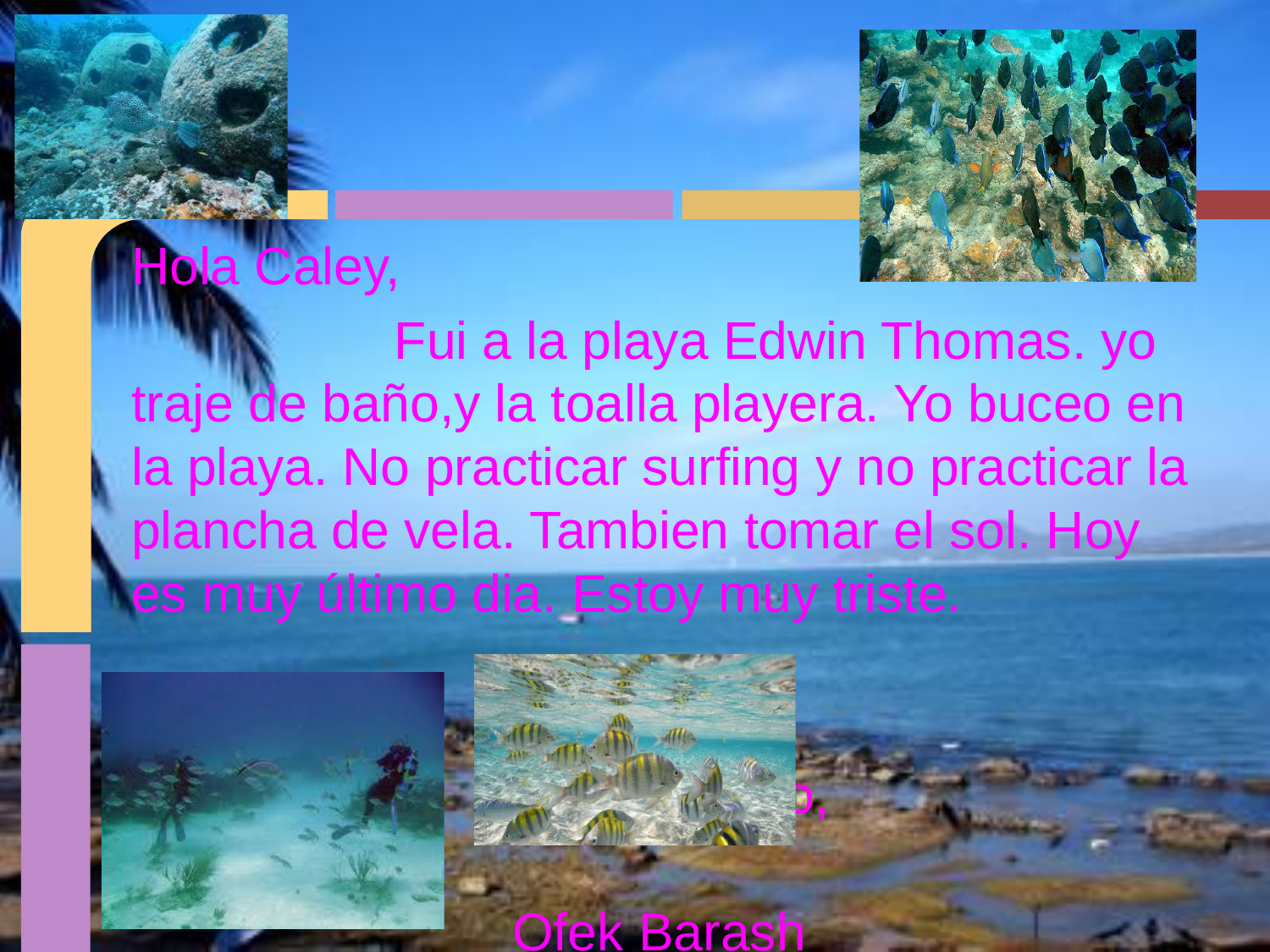

# Dia Cinco

Hola Caley,
                  Fui a la playa Edwin Thomas. yo traje de baño,y la toalla playera. Yo buceo en la playa. No practicar surfing y no practicar la plancha de vela. Tambien tomar el sol. Hoy es muy último dia. Estoy muy triste.
											Hasta pronto,
											Ofek Barash